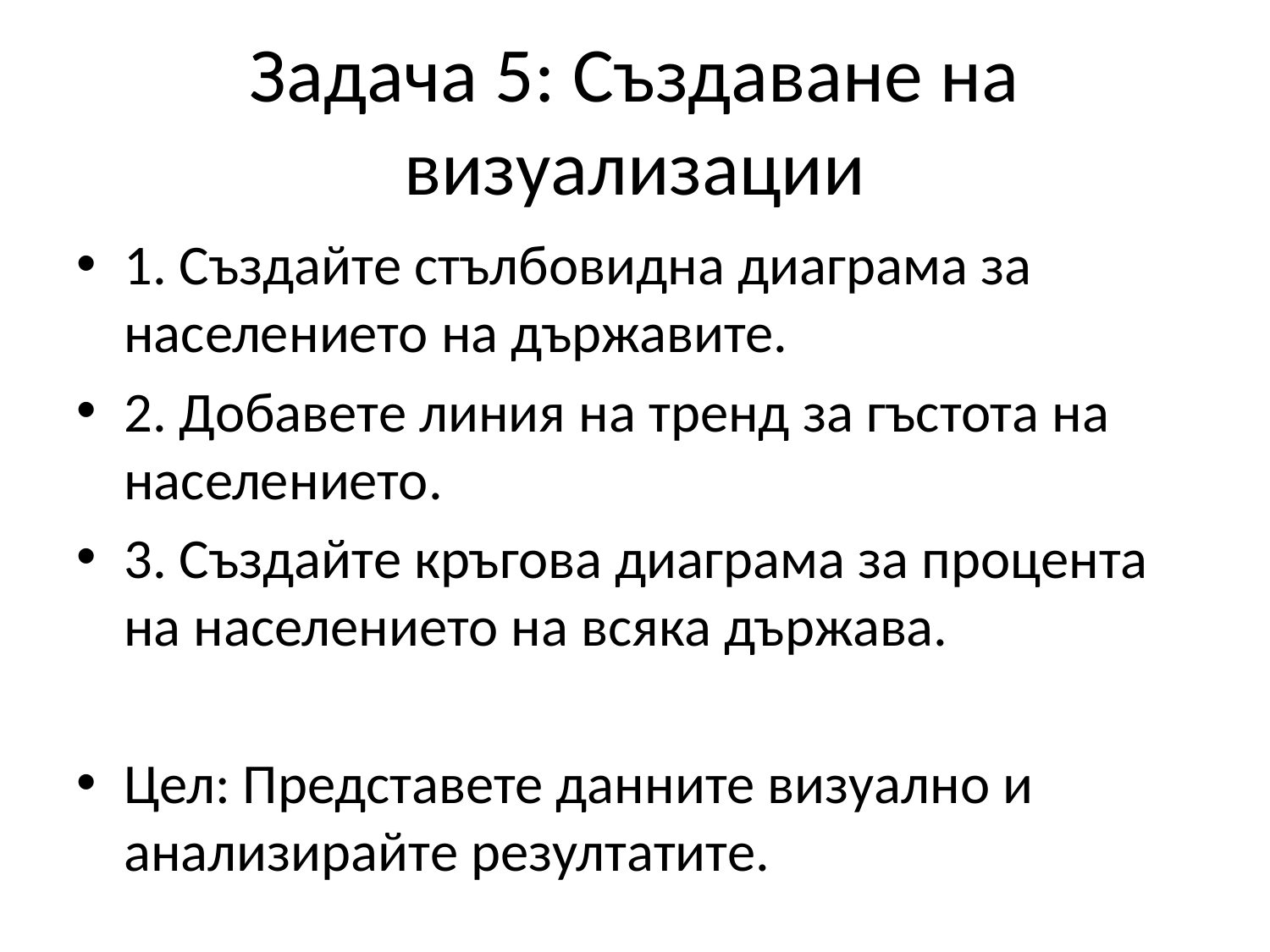

# Задача 5: Създаване на визуализации
1. Създайте стълбовидна диаграма за населението на държавите.
2. Добавете линия на тренд за гъстота на населението.
3. Създайте кръгова диаграма за процента на населението на всяка държава.

Цел: Представете данните визуално и анализирайте резултатите.